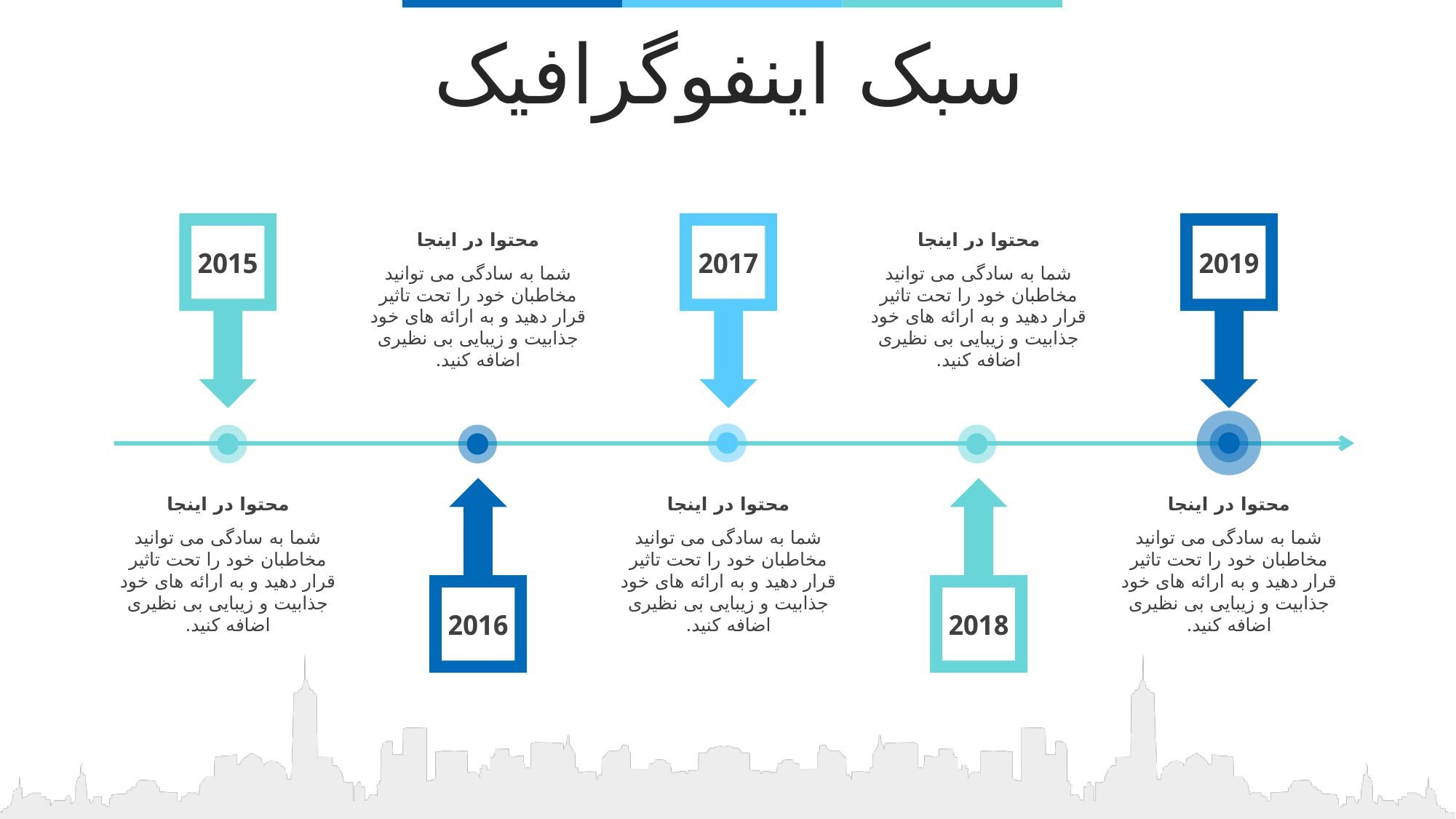

سبک اینفوگرافیک

2015

2017

2019
محتوا در اینجا
شما به سادگی می توانید مخاطبان خود را تحت تاثیر قرار دهید و به ارائه های خود جذابیت و زیبایی بی نظیری اضافه کنید.
محتوا در اینجا
شما به سادگی می توانید مخاطبان خود را تحت تاثیر قرار دهید و به ارائه های خود جذابیت و زیبایی بی نظیری اضافه کنید.

2016

2018
محتوا در اینجا
شما به سادگی می توانید مخاطبان خود را تحت تاثیر قرار دهید و به ارائه های خود جذابیت و زیبایی بی نظیری اضافه کنید.
محتوا در اینجا
شما به سادگی می توانید مخاطبان خود را تحت تاثیر قرار دهید و به ارائه های خود جذابیت و زیبایی بی نظیری اضافه کنید.
محتوا در اینجا
شما به سادگی می توانید مخاطبان خود را تحت تاثیر قرار دهید و به ارائه های خود جذابیت و زیبایی بی نظیری اضافه کنید.